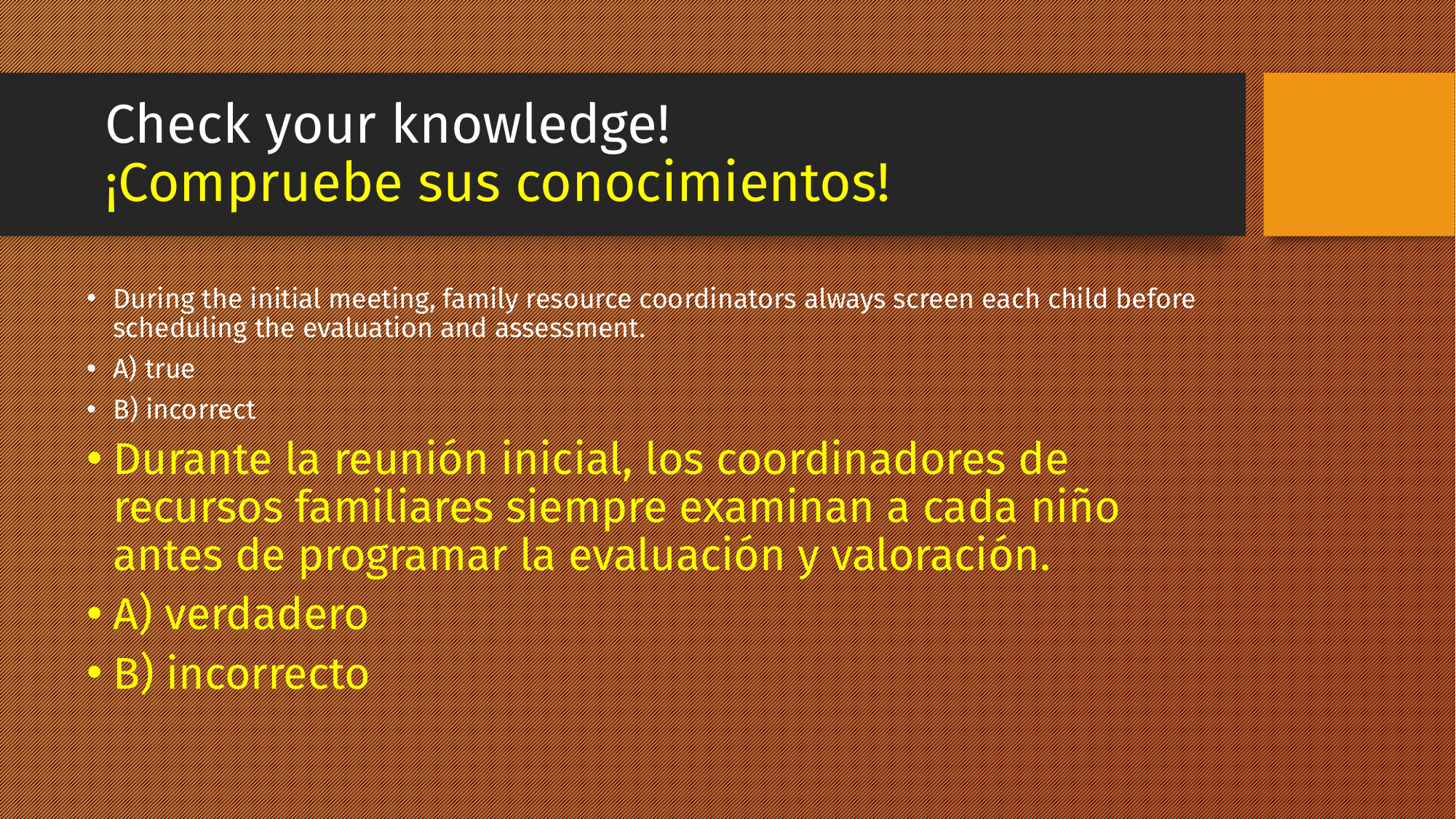

# Check your knowledge! ¡Compruebe sus conocimientos!
During the initial meeting, family resource coordinators always screen each child before scheduling the evaluation and assessment.
A) true
B) incorrect
Durante la reunión inicial, los coordinadores de recursos familiares siempre examinan a cada niño antes de programar la evaluación y valoración.
A) verdadero
B) incorrecto